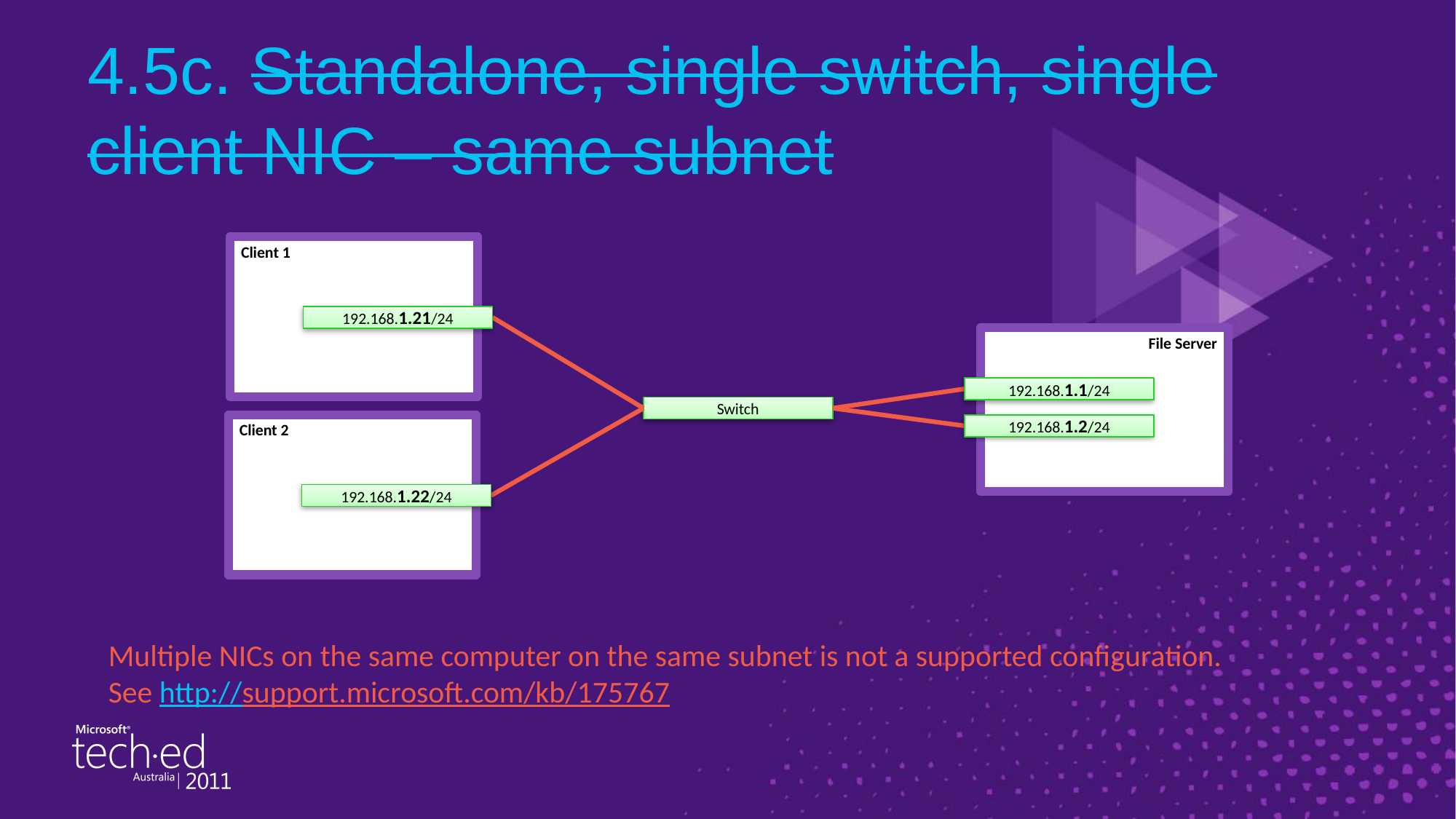

# 4.5c. Standalone, single switch, single client NIC – same subnet
Client 1
192.168.1.21/24
File Server
192.168.1.1/24
Switch
Client 2
192.168.1.2/24
192.168.1.22/24
Multiple NICs on the same computer on the same subnet is not a supported configuration.
See http://support.microsoft.com/kb/175767